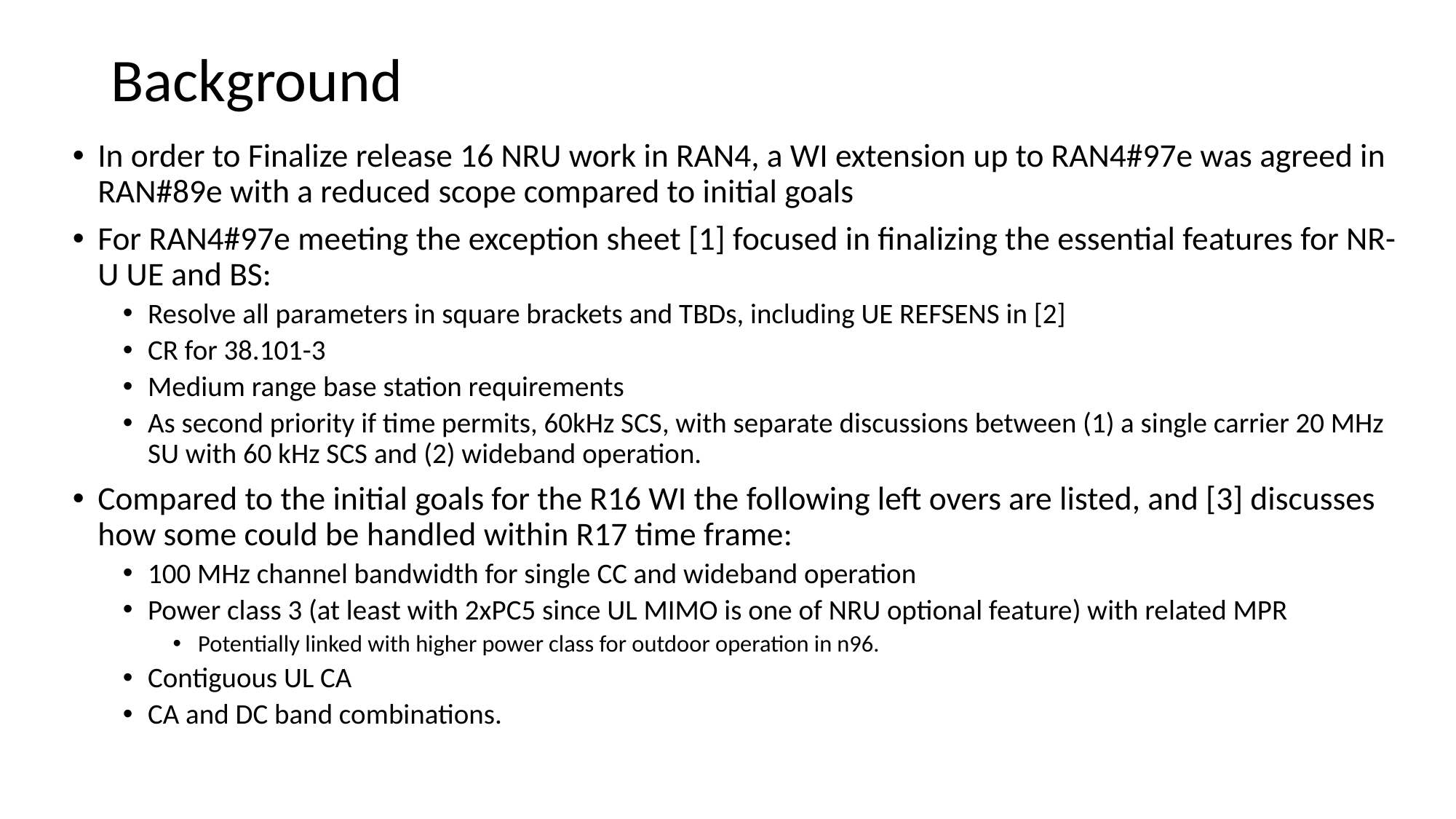

# Background
In order to Finalize release 16 NRU work in RAN4, a WI extension up to RAN4#97e was agreed in RAN#89e with a reduced scope compared to initial goals
For RAN4#97e meeting the exception sheet [1] focused in finalizing the essential features for NR-U UE and BS:
Resolve all parameters in square brackets and TBDs, including UE REFSENS in [2]
CR for 38.101-3
Medium range base station requirements
As second priority if time permits, 60kHz SCS, with separate discussions between (1) a single carrier 20 MHz SU with 60 kHz SCS and (2) wideband operation.
Compared to the initial goals for the R16 WI the following left overs are listed, and [3] discusses how some could be handled within R17 time frame:
100 MHz channel bandwidth for single CC and wideband operation
Power class 3 (at least with 2xPC5 since UL MIMO is one of NRU optional feature) with related MPR
Potentially linked with higher power class for outdoor operation in n96.
Contiguous UL CA
CA and DC band combinations.